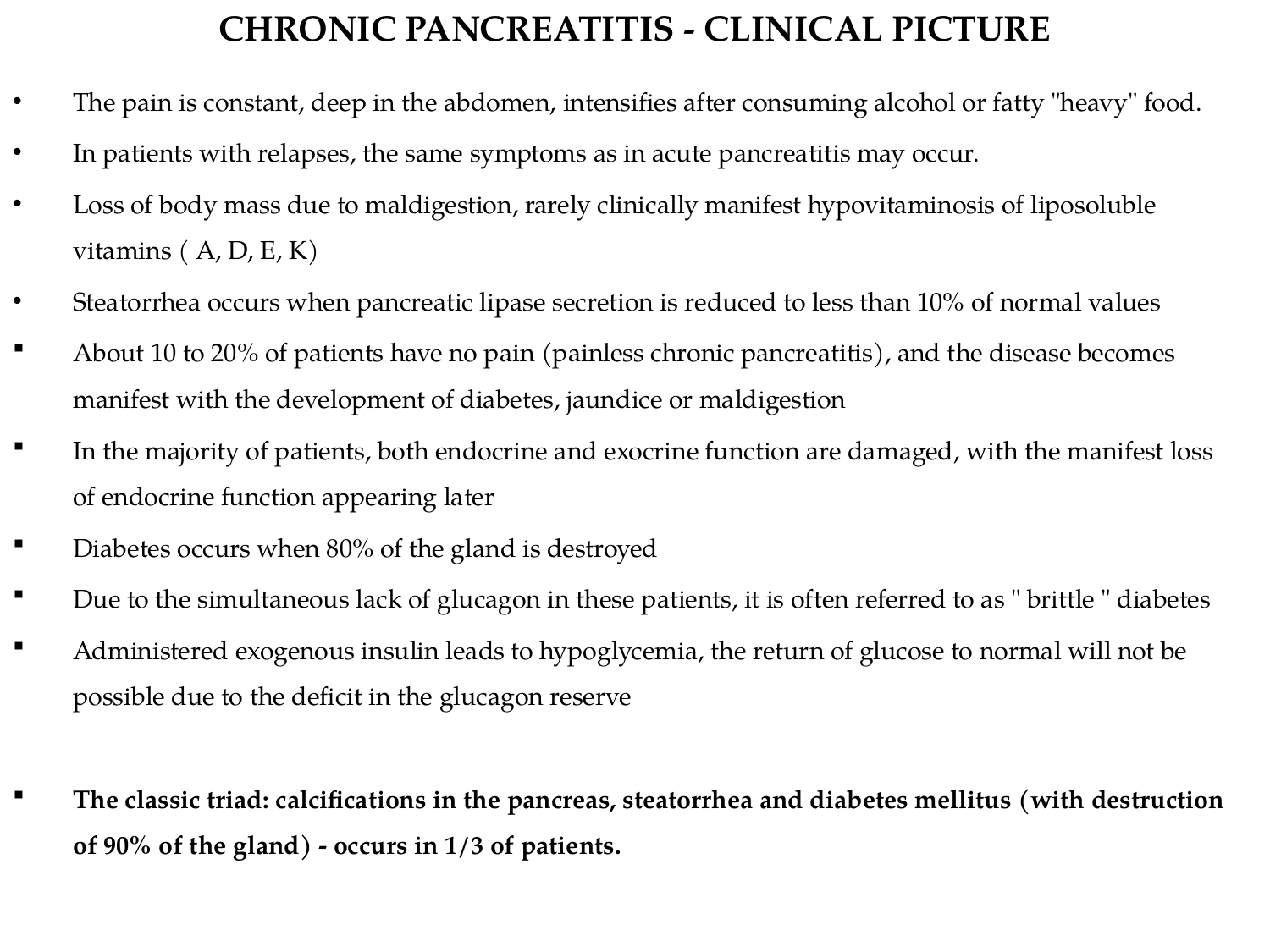

CHRONIC PANCREATITIS - CLINICAL PICTURE
The pain is constant, deep in the abdomen, intensifies after consuming alcohol or fatty "heavy" food.
In patients with relapses, the same symptoms as in acute pancreatitis may occur.
Loss of body mass due to maldigestion, rarely clinically manifest hypovitaminosis of liposoluble vitamins ( A, D, E, K)
Steatorrhea occurs when pancreatic lipase secretion is reduced to less than 10% of normal values
About 10 to 20% of patients have no pain (painless chronic pancreatitis), and the disease becomes manifest with the development of diabetes, jaundice or maldigestion
In the majority of patients, both endocrine and exocrine function are damaged, with the manifest loss of endocrine function appearing later
Diabetes occurs when 80% of the gland is destroyed
Due to the simultaneous lack of glucagon in these patients, it is often referred to as " brittle " diabetes
Administered exogenous insulin leads to hypoglycemia, the return of glucose to normal will not be possible due to the deficit in the glucagon reserve

The classic triad: calcifications in the pancreas, steatorrhea and diabetes mellitus (with destruction of 90% of the gland) - occurs in 1/3 of patients.